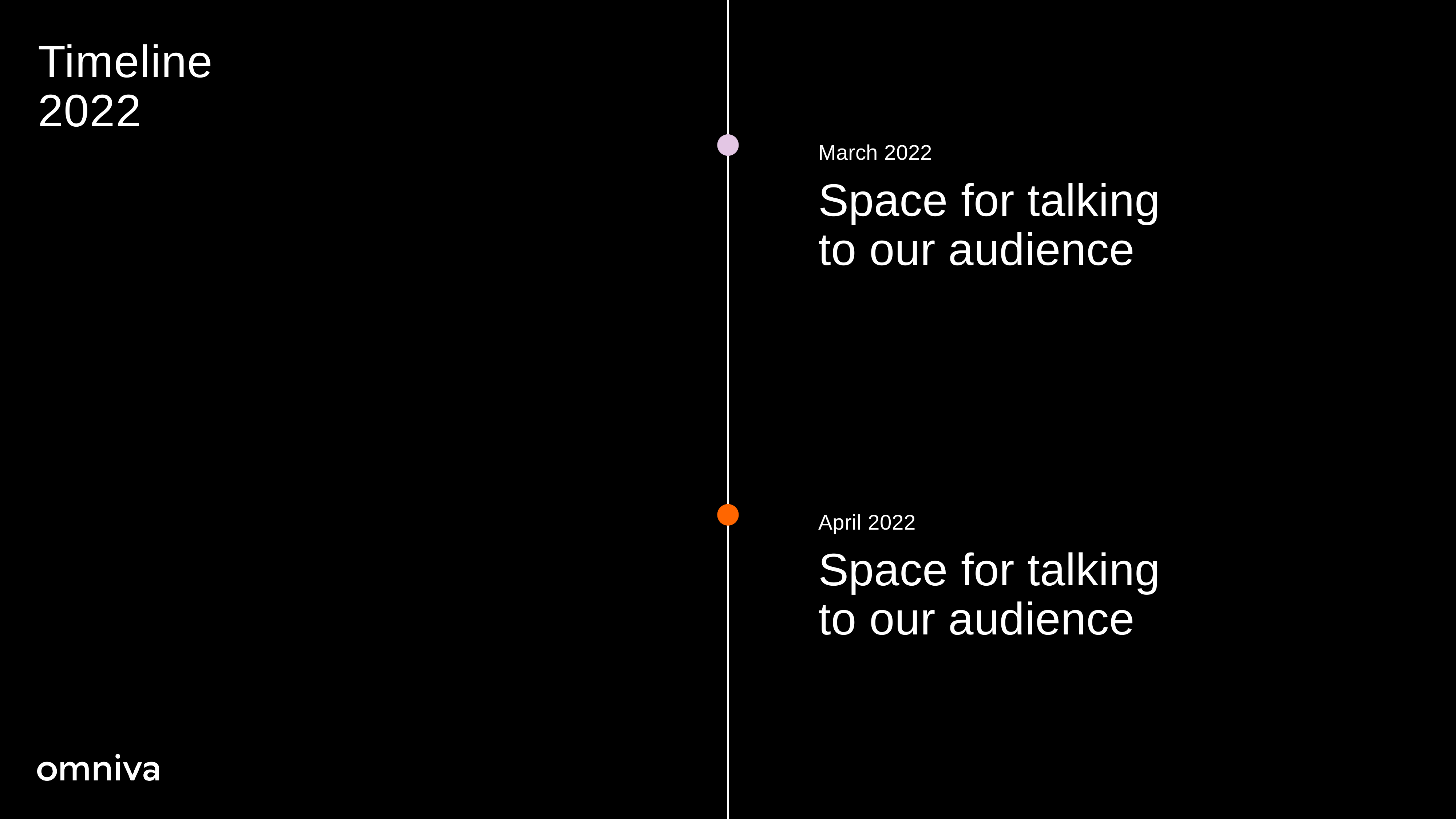

Timeline
2022

March 2022
Space for talking
to our audience

April 2022
Space for talking
to our audience